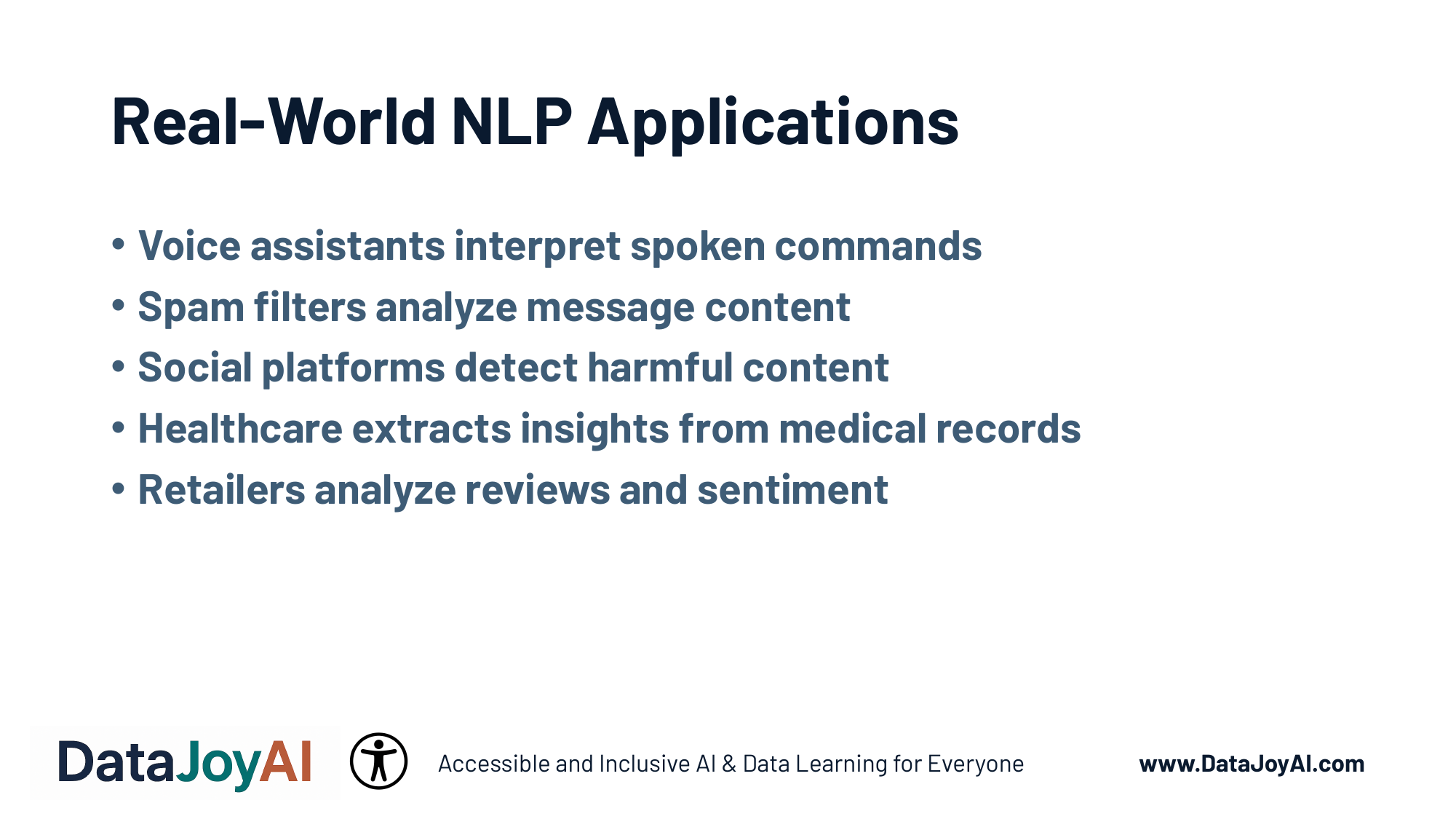

# Real-World NLP Applications
Voice assistants interpret spoken commands
Spam filters analyze message content
Social platforms detect harmful content
Healthcare extracts insights from medical records
Retailers analyze reviews and sentiment